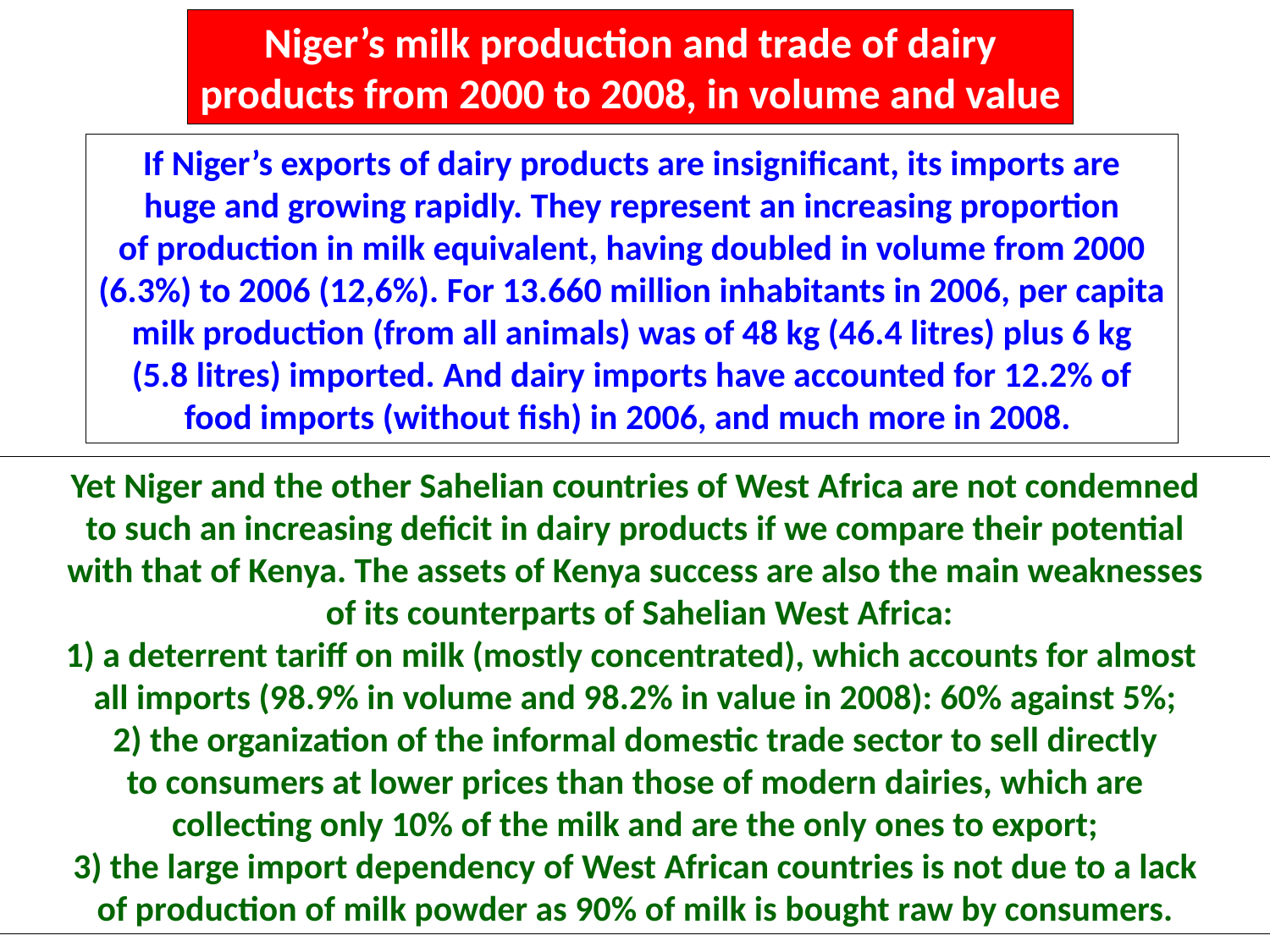

Niger’s milk production and trade of dairy
products from 2000 to 2008, in volume and value
If Niger’s exports of dairy products are insignificant, its imports are
huge and growing rapidly. They represent an increasing proportion
of production in milk equivalent, having doubled in volume from 2000
(6.3%) to 2006 (12,6%). For 13.660 million inhabitants in 2006, per capita
milk production (from all animals) was of 48 kg (46.4 litres) plus 6 kg
(5.8 litres) imported. And dairy imports have accounted for 12.2% of
food imports (without fish) in 2006, and much more in 2008.
Yet Niger and the other Sahelian countries of West Africa are not condemned
to such an increasing deficit in dairy products if we compare their potential
with that of Kenya. The assets of Kenya success are also the main weaknesses
 of its counterparts of Sahelian West Africa:
1) a deterrent tariff on milk (mostly concentrated), which accounts for almost
all imports (98.9% in volume and 98.2% in value in 2008): 60% against 5%;
2) the organization of the informal domestic trade sector to sell directly
to consumers at lower prices than those of modern dairies, which are
collecting only 10% of the milk and are the only ones to export;
3) the large import dependency of West African countries is not due to a lack
of production of milk powder as 90% of milk is bought raw by consumers.